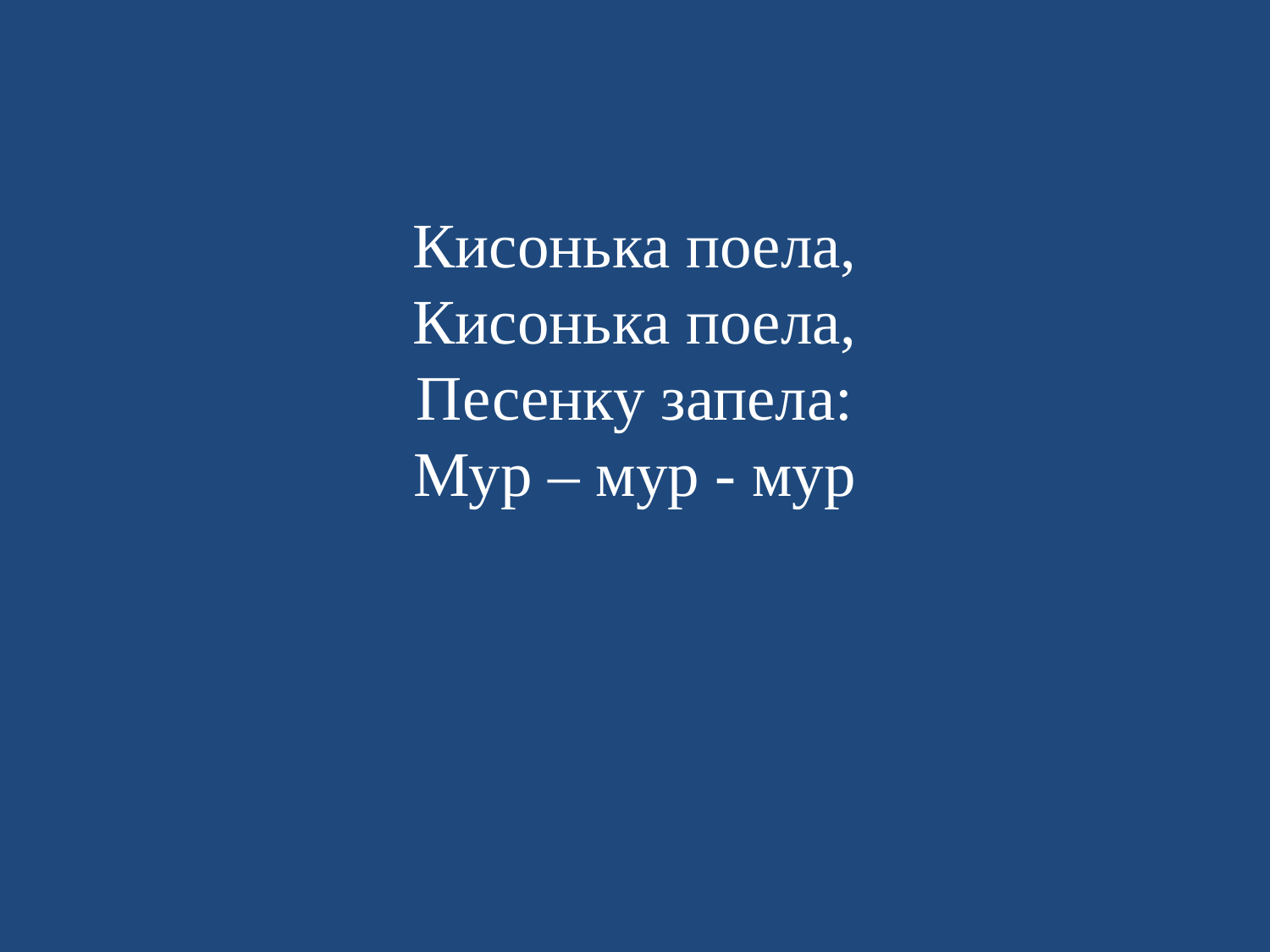

Кисонька поела,
Кисонька поела,
Песенку запела:
Мур – мур - мур